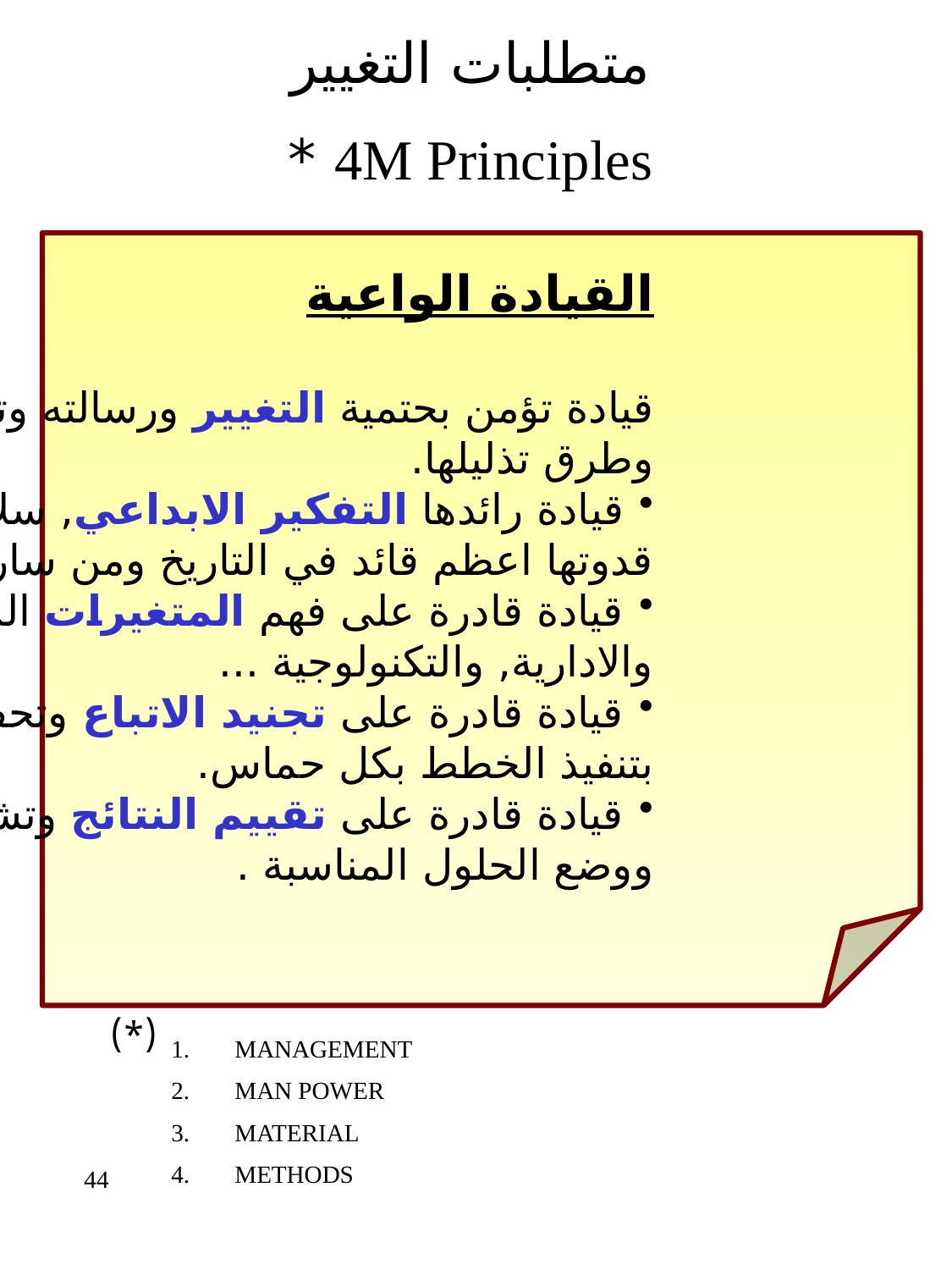

متطلبات التغيير
4M Principles *

القيادة الواعية

قيادة تؤمن بحتمية التغيير ورسالته وتعي متطلباته ومعوقاته
وطرق تذليلها.
قيادة رائدها التفكير الابداعي, سلاحها المعرفة والحكمة,
قدوتها اعظم قائد في التاريخ ومن سار على هديه.
قيادة قادرة على فهم المتغيرات السياسية والاقتصادية
والادارية, والتكنولوجية ...
قيادة قادرة على تجنيد الاتباع وتحفيزهم بالعقائد واقناعهم
بتنفيذ الخطط بكل حماس.
قيادة قادرة على تقييم النتائج وتشخيص مواطن الزلل
ووضع الحلول المناسبة .

(*)
MANAGEMENT
MAN POWER
MATERIAL
METHODS
44